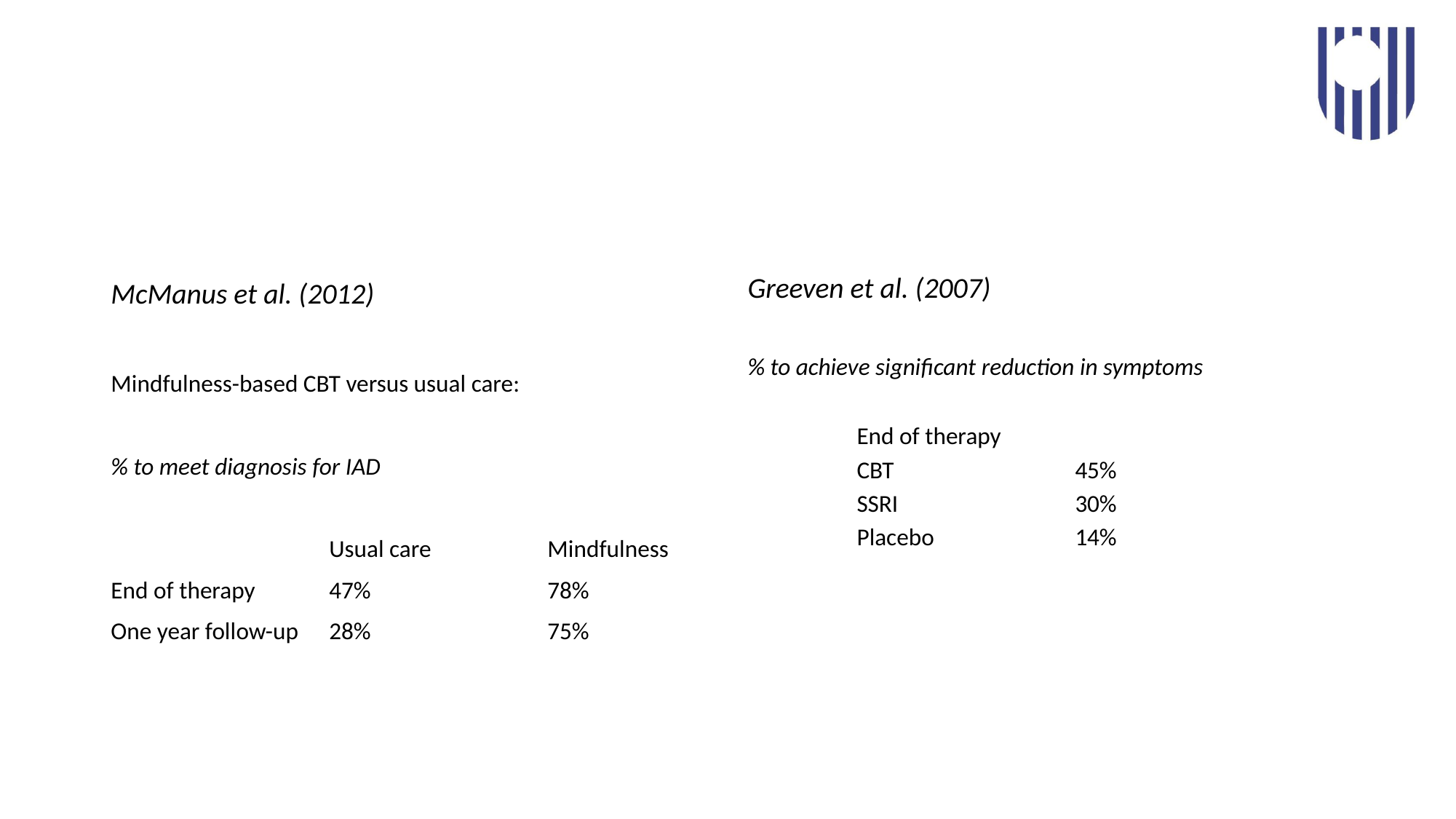

#
McManus et al. (2012)

Mindfulness-based CBT versus usual care:

% to meet diagnosis for IAD

		Usual care		Mindfulness
End of therapy	47%		78%
One year follow-up	28%		75%

Greeven et al. (2007)

% to achieve significant reduction in symptoms

End of therapy
CBT		45%
SSRI		30%
Placebo		14%